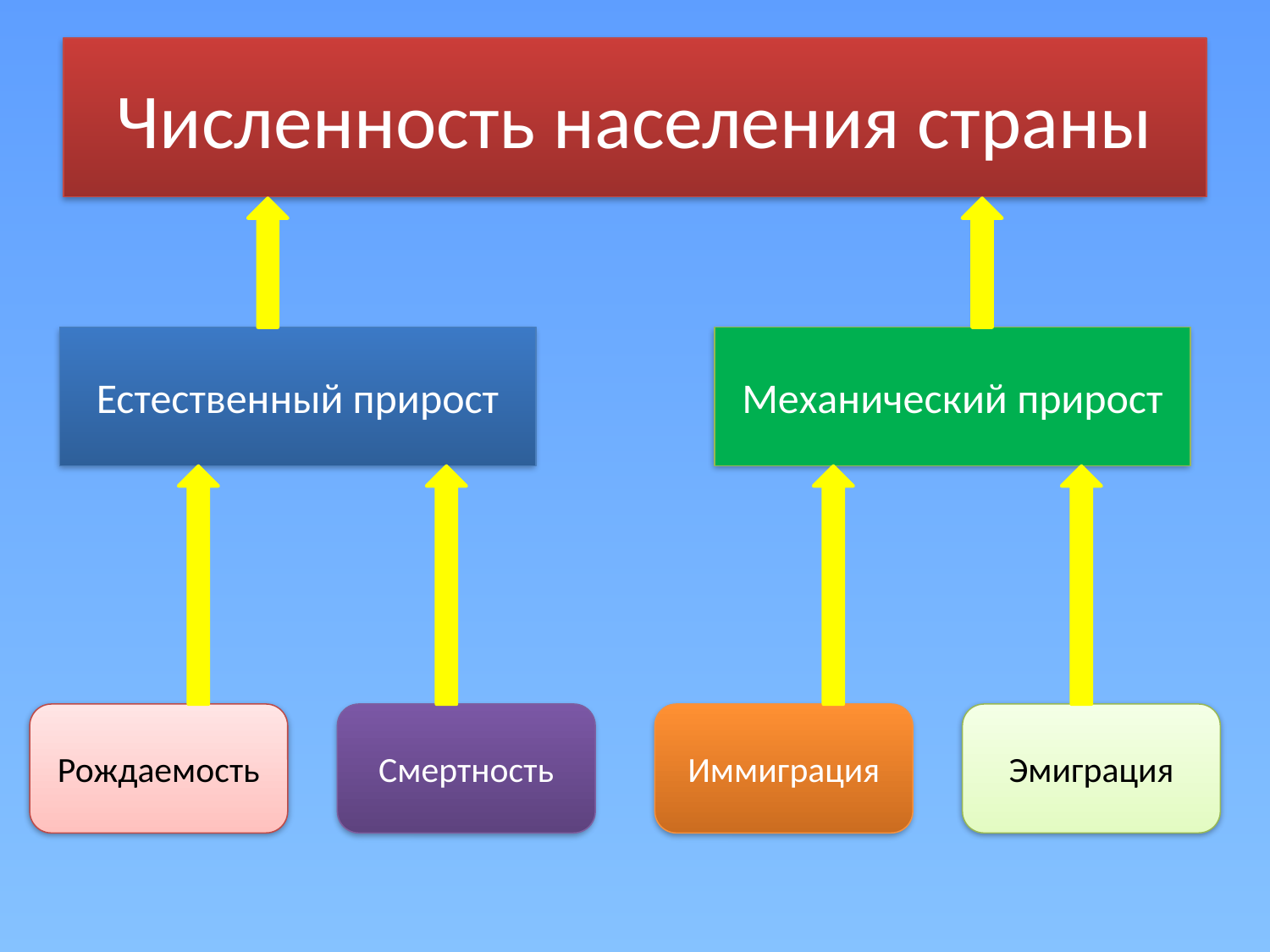

# Численность населения страны

Естественный прирост
Механический прирост

Рождаемость
Смертность
Иммиграция
Эмиграция